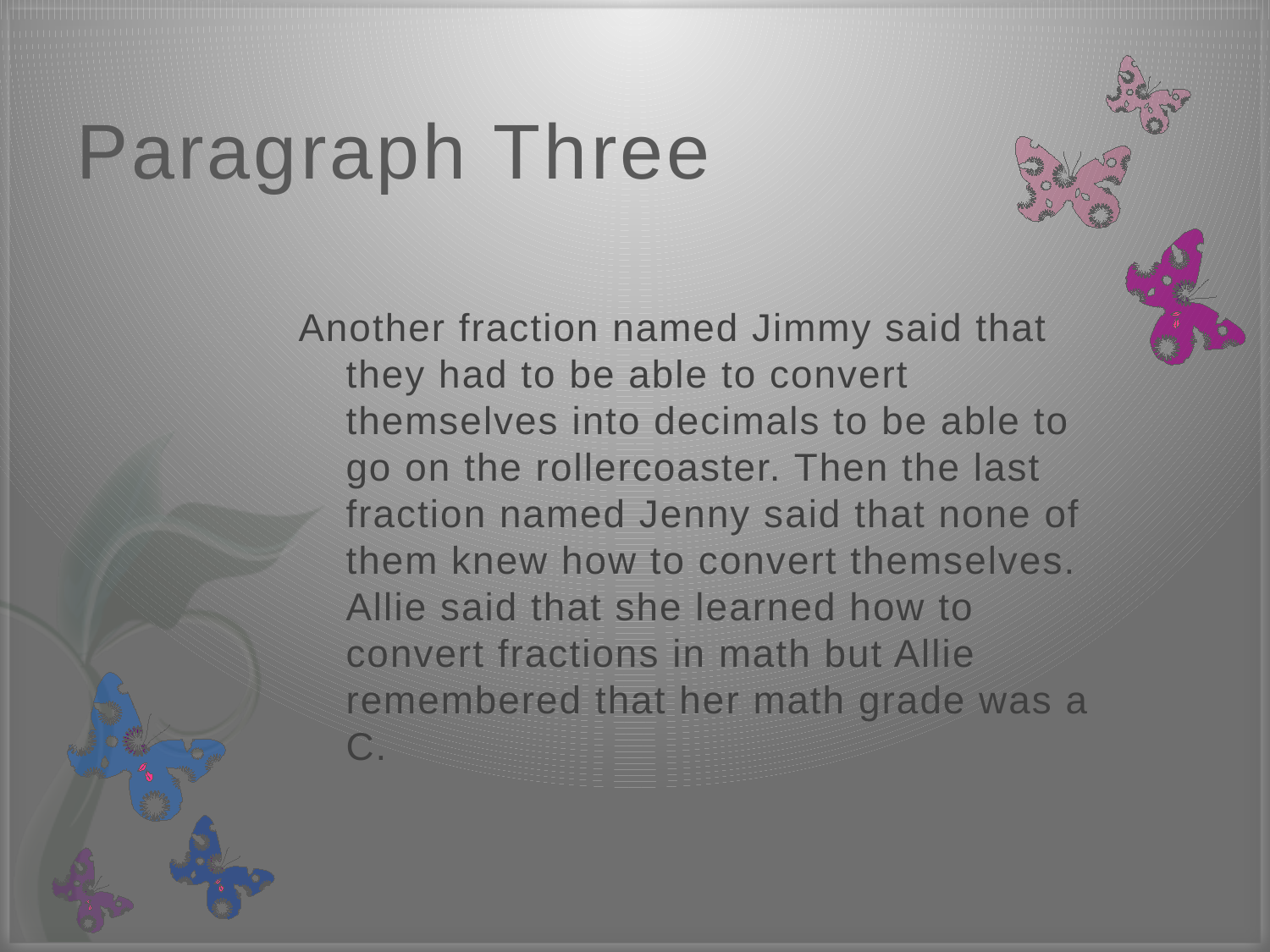

# Paragraph Three
Another fraction named Jimmy said that they had to be able to convert themselves into decimals to be able to go on the rollercoaster. Then the last fraction named Jenny said that none of them knew how to convert themselves. Allie said that she learned how to convert fractions in math but Allie remembered that her math grade was a C.